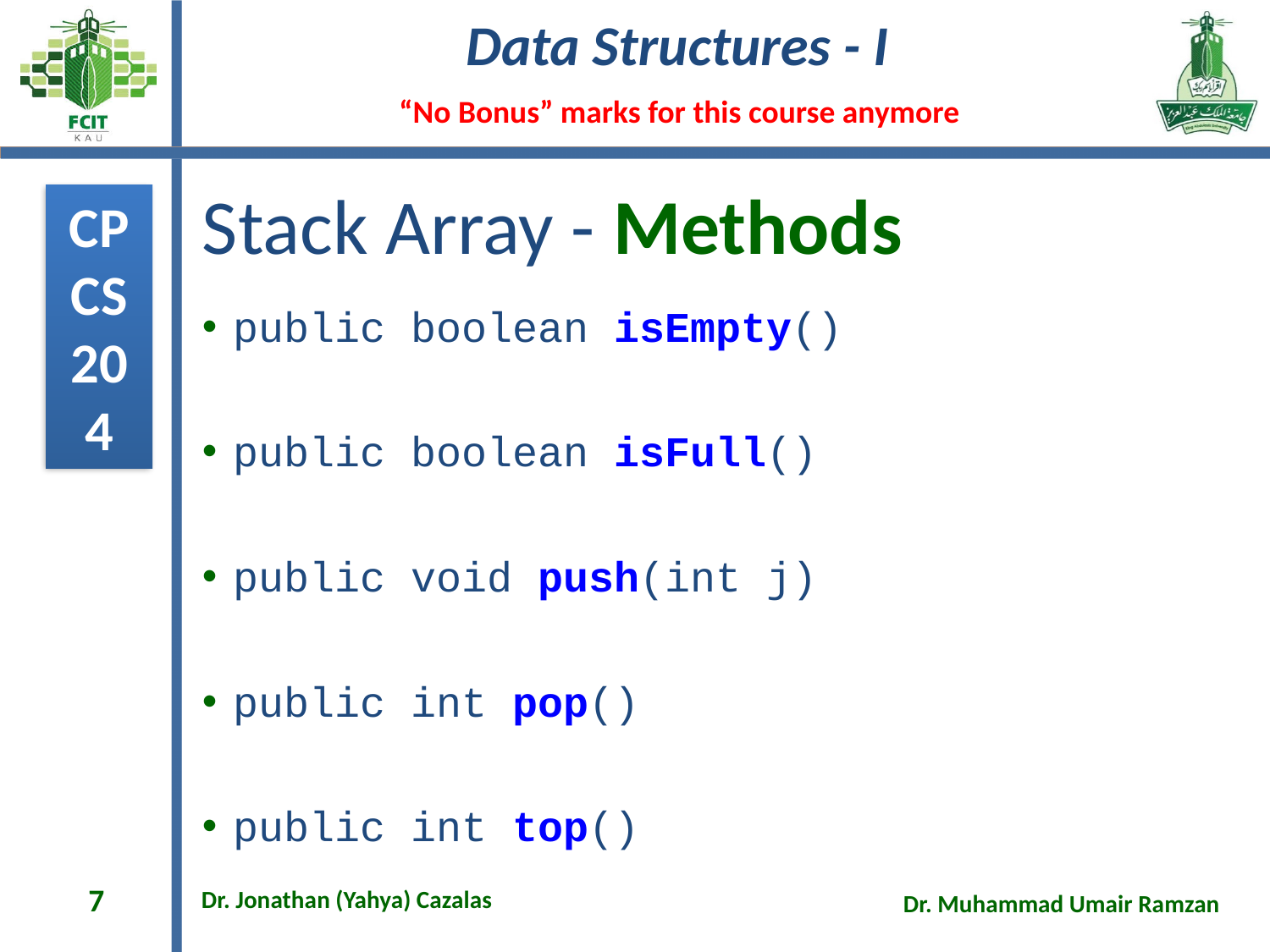

# Stack Array - Methods
public boolean isEmpty()

public boolean isFull()

public void push(int j)

public int pop()

public int top()
7